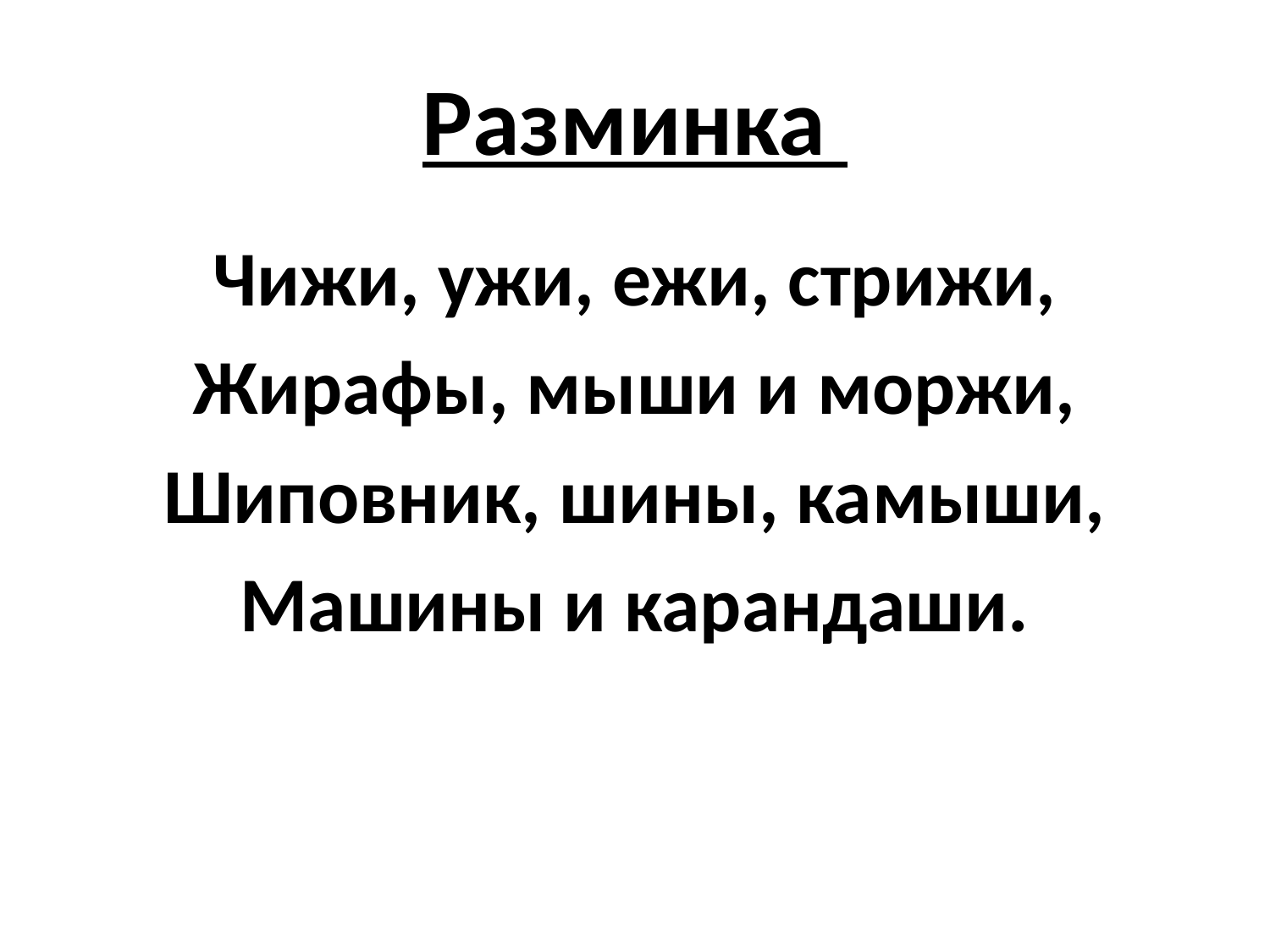

# Разминка
Чижи, ужи, ежи, стрижи,
Жирафы, мыши и моржи,
Шиповник, шины, камыши,
Машины и карандаши.